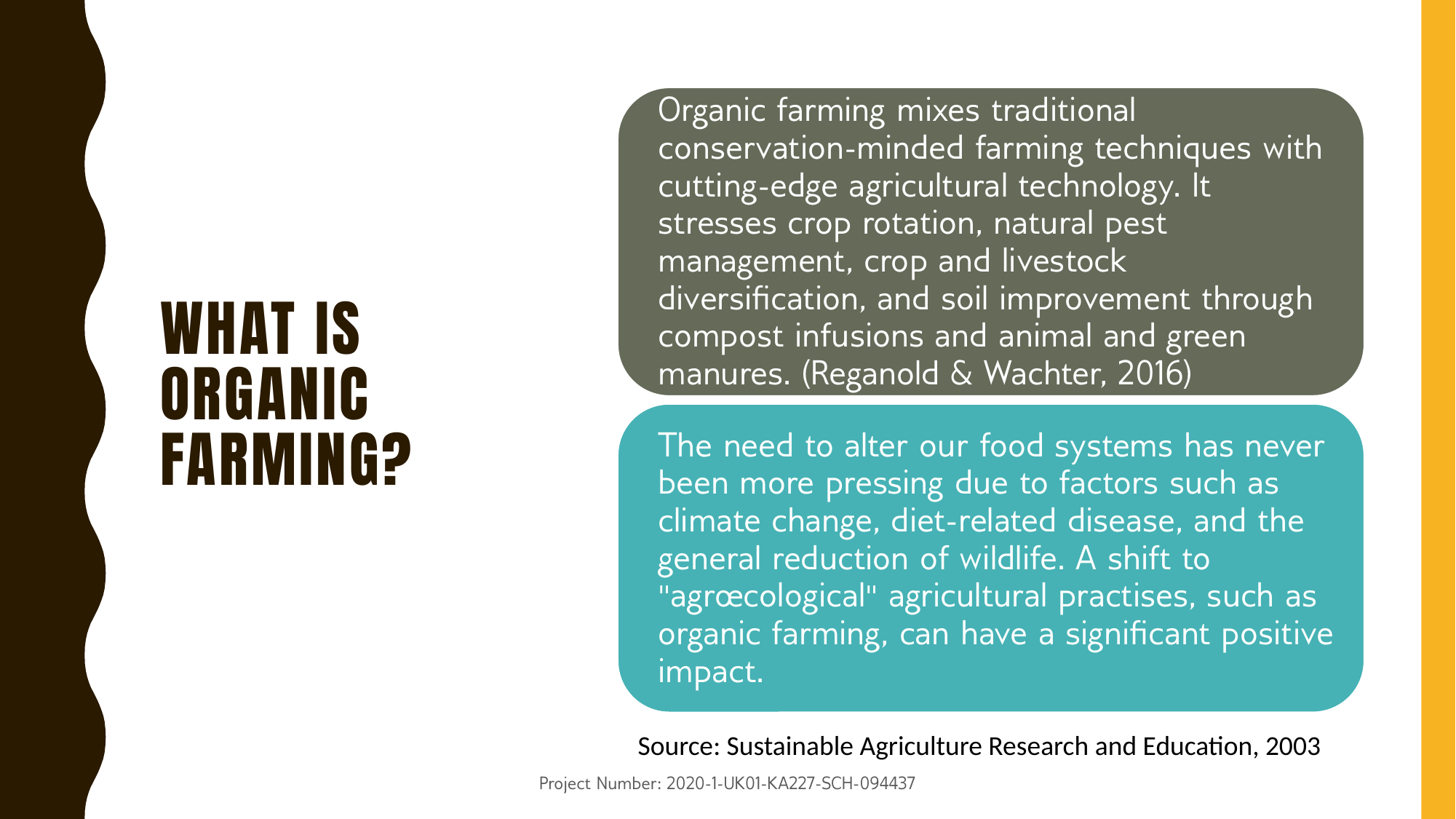

# What is organic farming?
Organic farming mixes traditional conservation-minded farming techniques with cutting-edge agricultural technology. It stresses crop rotation, natural pest management, crop and livestock diversification, and soil improvement through compost infusions and animal and green manures. (Reganold & Wachter, 2016)
The need to alter our food systems has never been more pressing due to factors such as climate change, diet-related disease, and the general reduction of wildlife. A shift to "agroecological" agricultural practises, such as organic farming, can have a significant positive impact.
Source: Sustainable Agriculture Research and Education, 2003
Project Number: 2020-1-UK01-KA227-SCH-094437